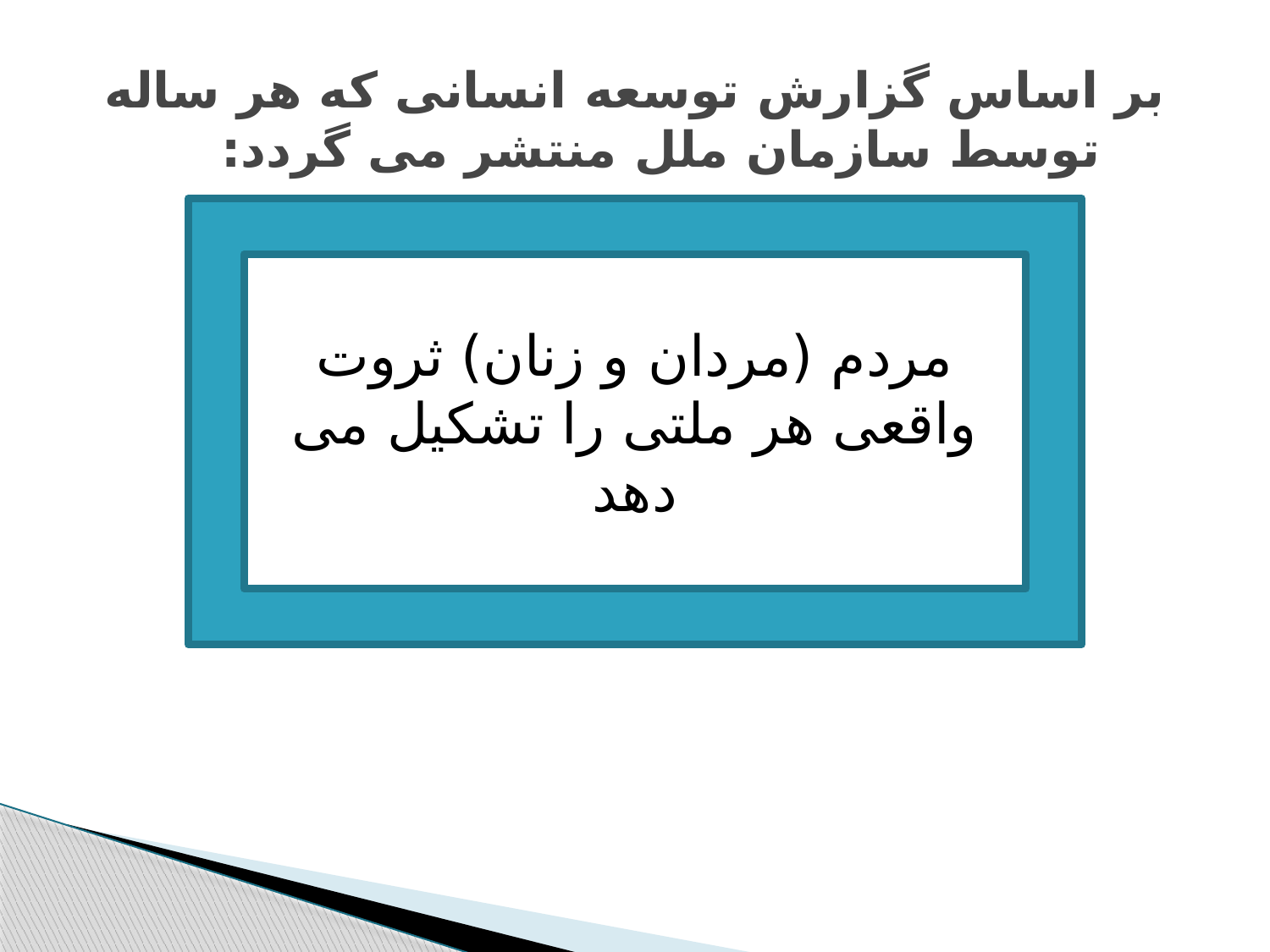

# بر اساس گزارش توسعه انسانی که هر ساله توسط سازمان ملل منتشر می گردد:
مردم (مردان و زنان) ثروت واقعی هر ملتی را تشکيل می دهد